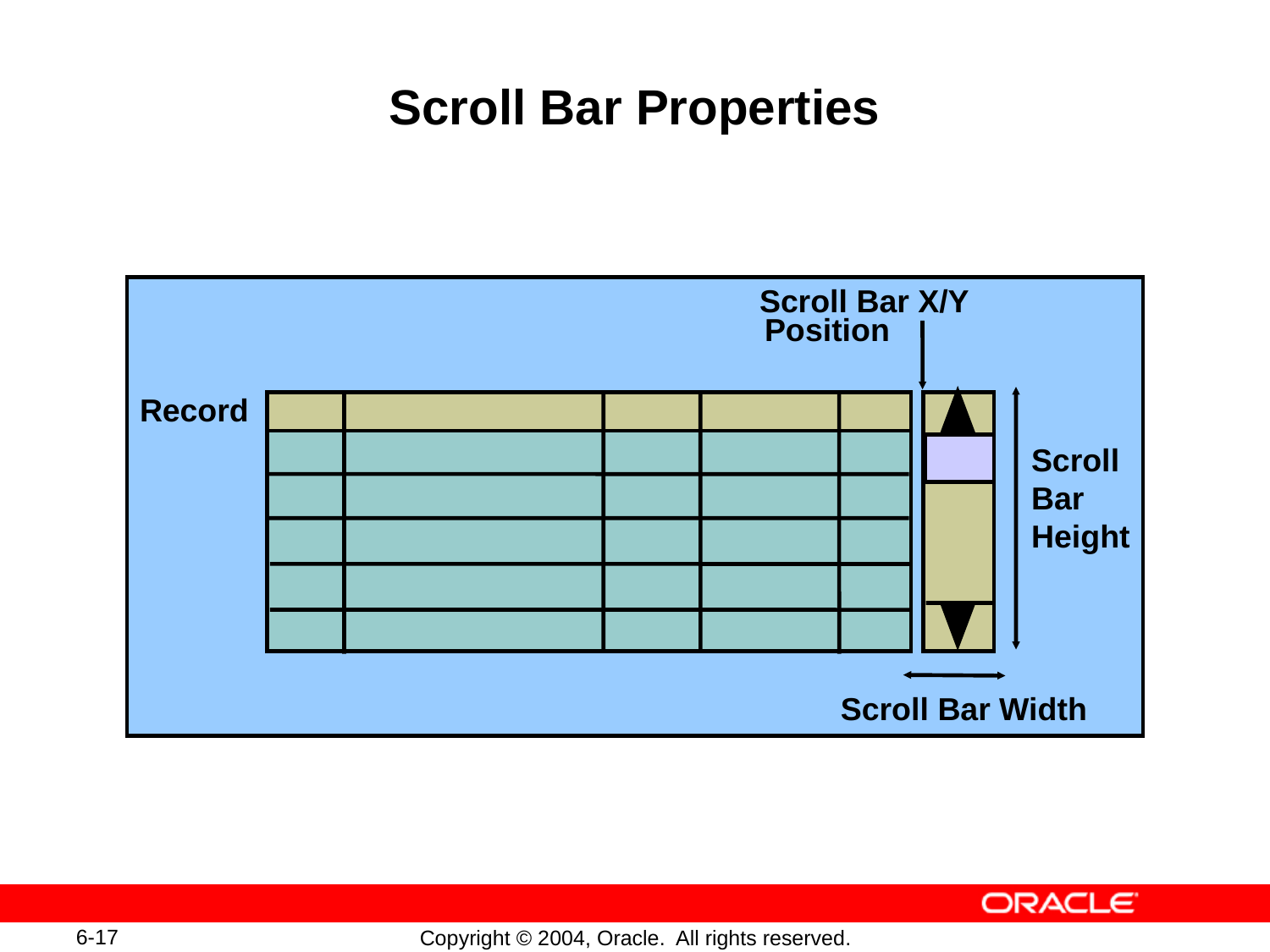

# Scroll Bar Properties
Scroll Bar X/Y

Position

Record

Scroll
Bar
Height

Scroll Bar Width